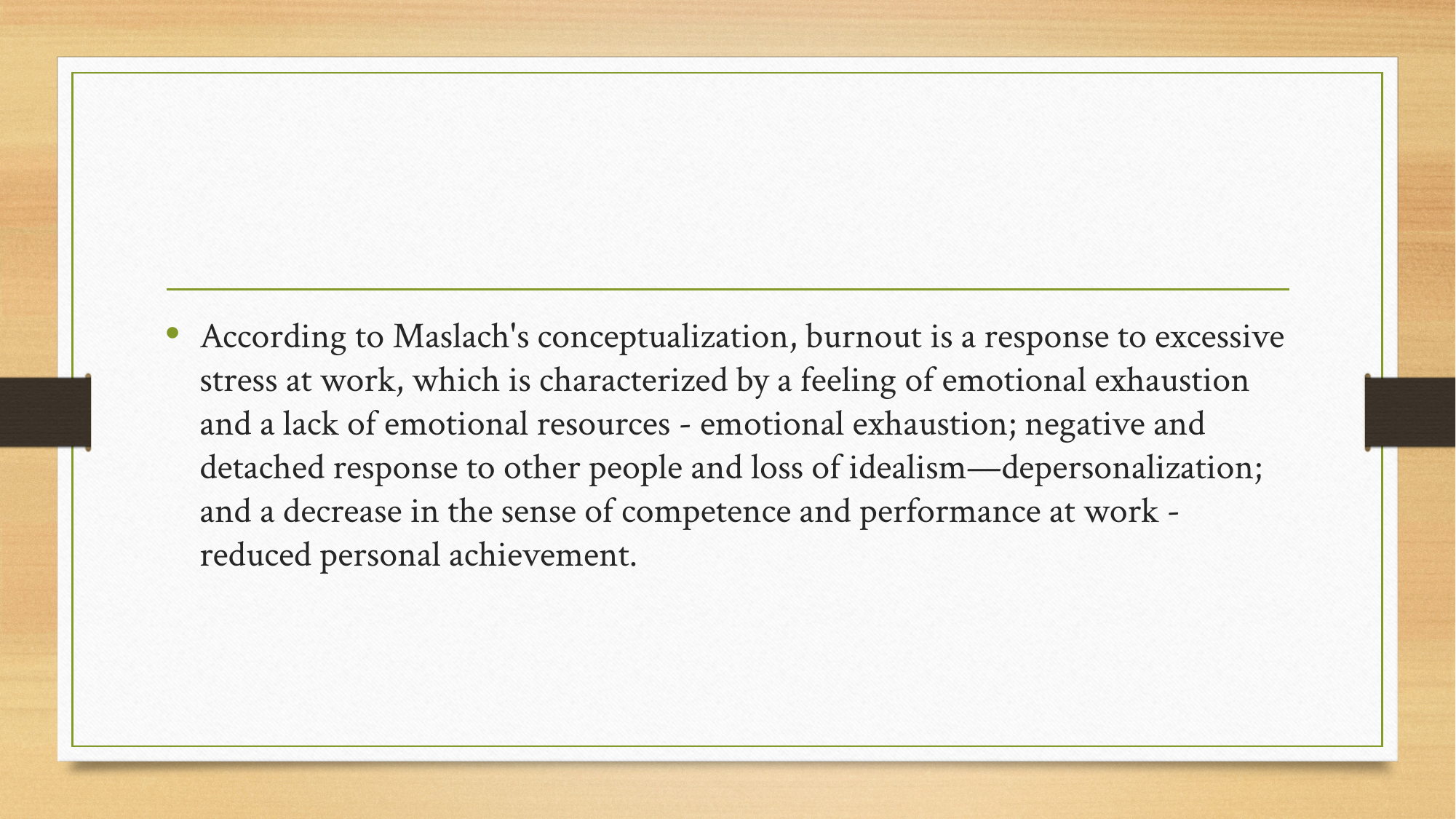

#
According to Maslach's conceptualization, burnout is a response to excessive stress at work, which is characterized by a feeling of emotional exhaustion and a lack of emotional resources - emotional exhaustion; negative and detached response to other people and loss of idealism—depersonalization; and a decrease in the sense of competence and performance at work - reduced personal achievement.